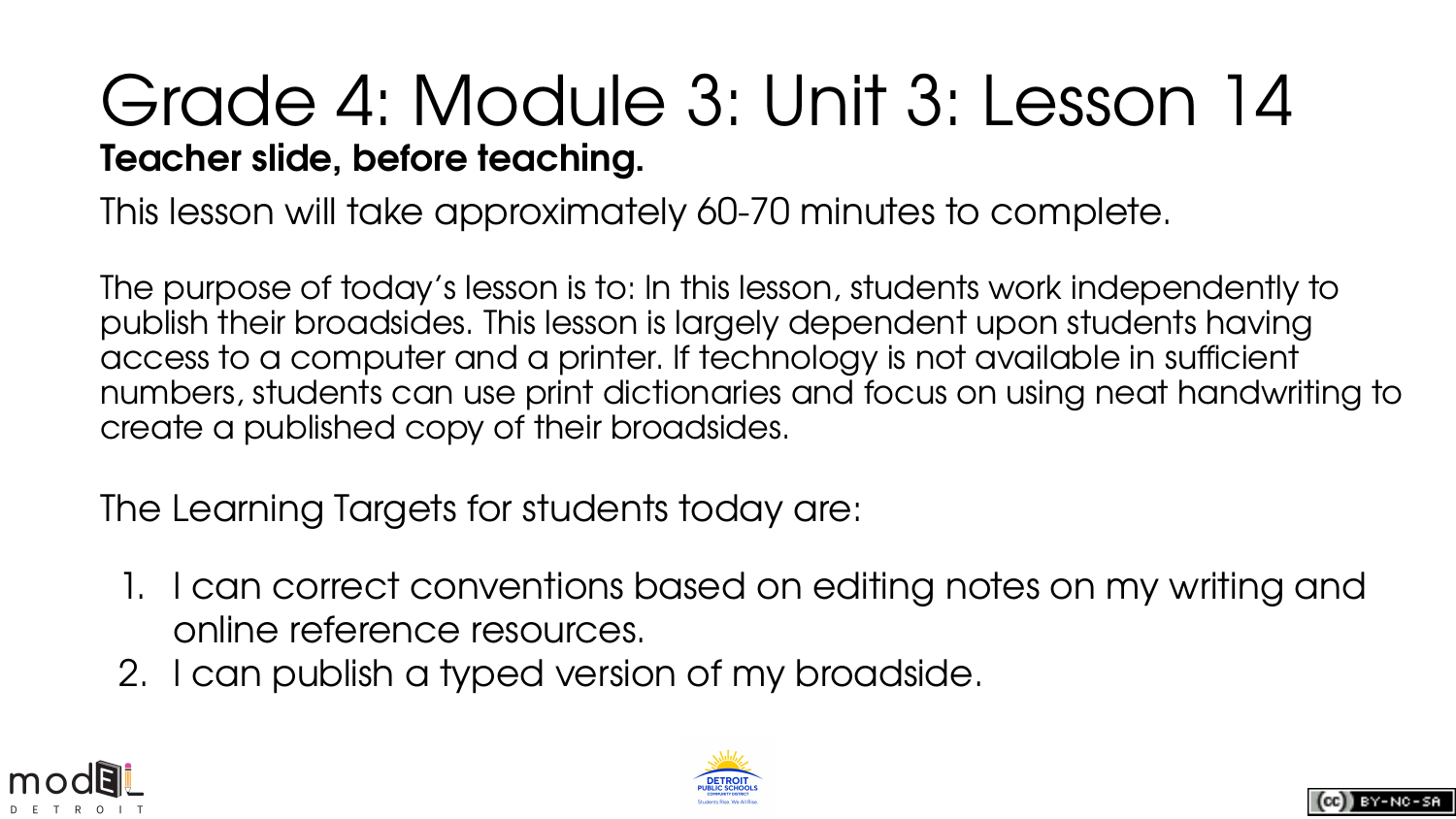

# Grade 4: Module 3: Unit 3: Lesson 14
Teacher slide, before teaching.
This lesson will take approximately 60-70 minutes to complete.

The purpose of today’s lesson is to: In this lesson, students work independently to publish their broadsides. This lesson is largely dependent upon students having access to a computer and a printer. If technology is not available in sufficient numbers, students can use print dictionaries and focus on using neat handwriting to create a published copy of their broadsides.

The Learning Targets for students today are:
I can correct conventions based on editing notes on my writing and online reference resources.
I can publish a typed version of my broadside.